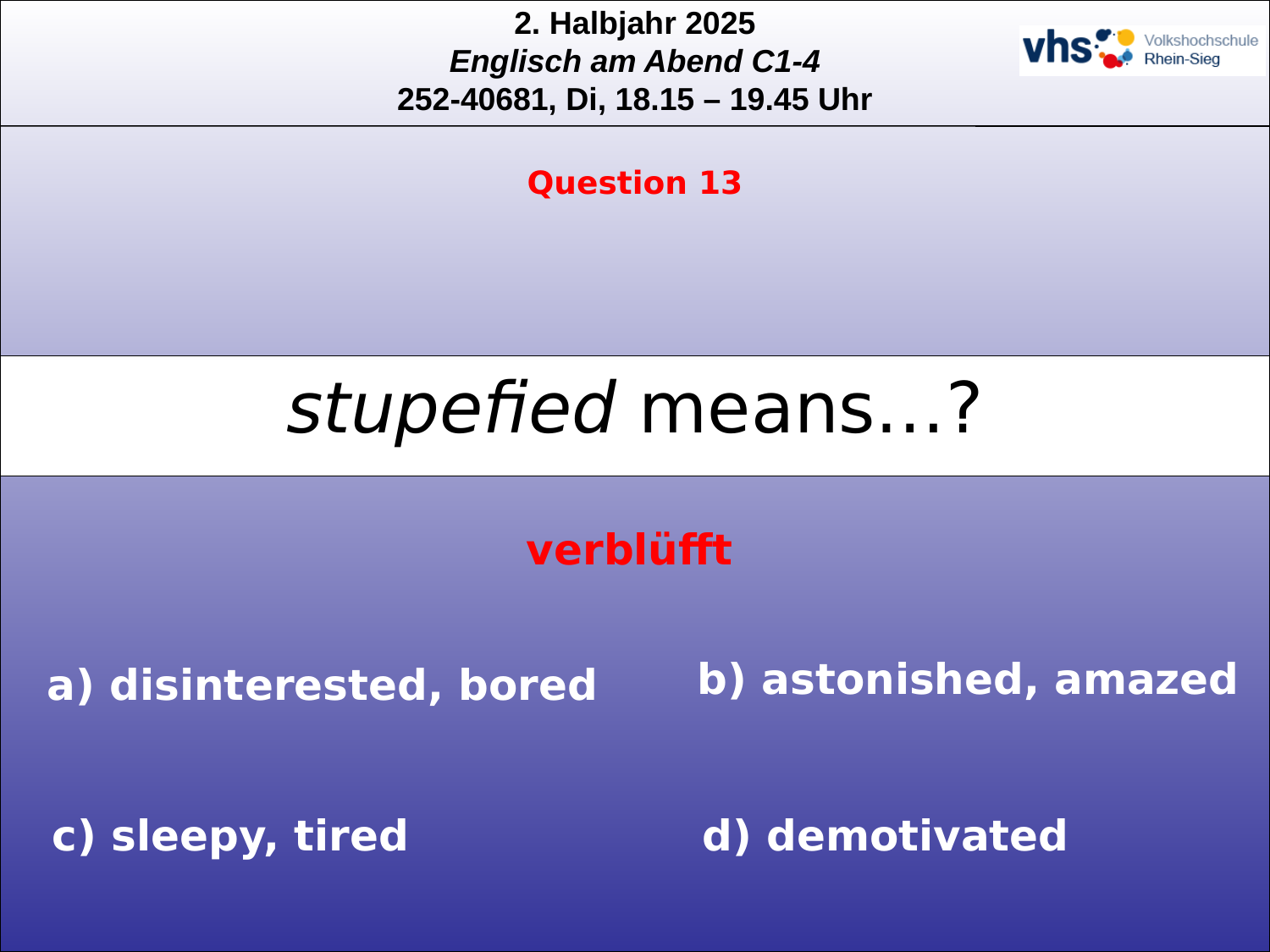

Question 13
stupefied means…?
verblüfft
b) astonished, amazed
a) disinterested, bored
c) sleepy, tired
d) demotivated